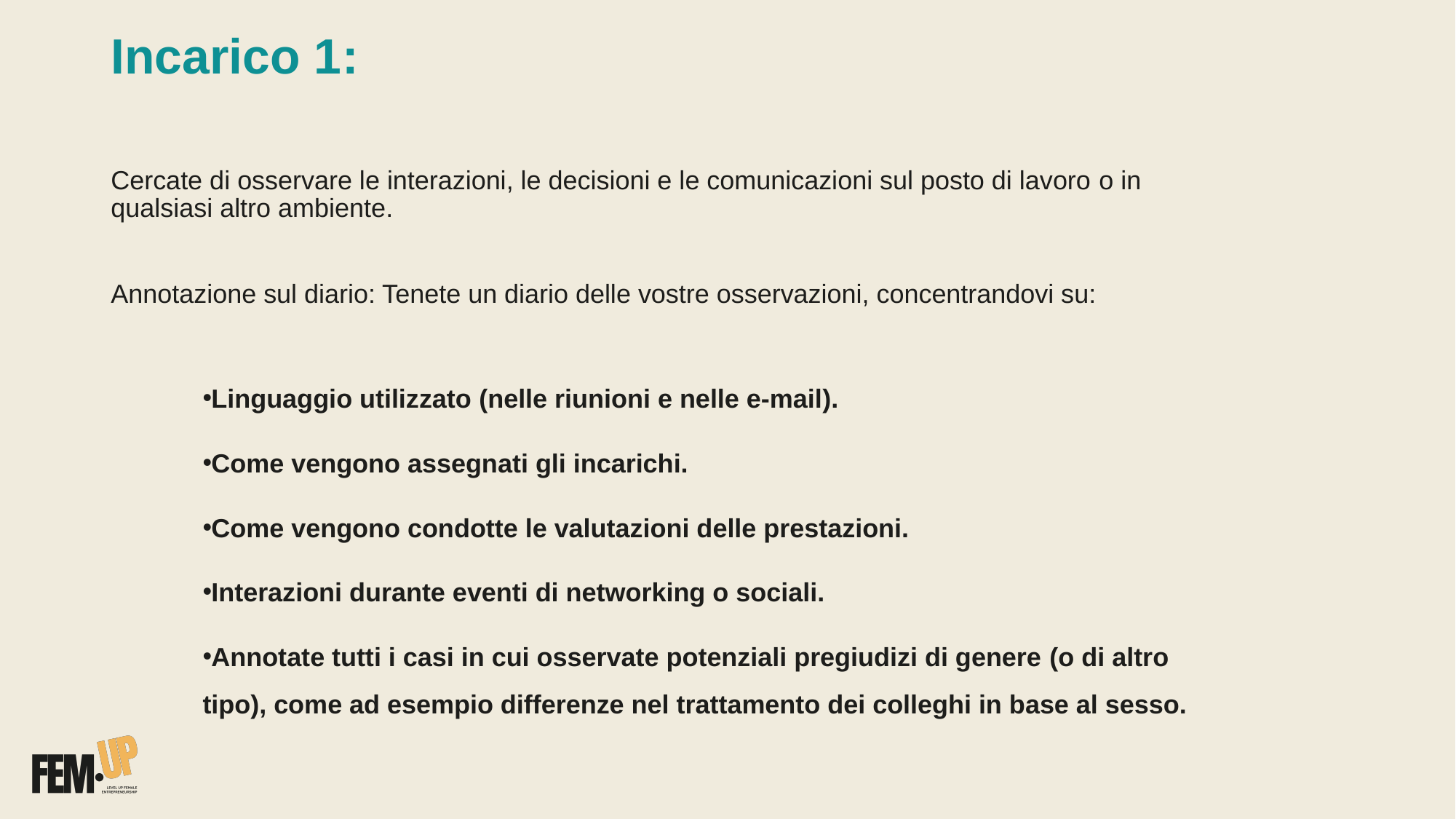

Incarico 1:

Cercate di osservare le interazioni, le decisioni e le comunicazioni sul posto di lavoro o in qualsiasi altro ambiente.

Annotazione sul diario: Tenete un diario delle vostre osservazioni, concentrandovi su:

Linguaggio utilizzato (nelle riunioni e nelle e-mail).
Come vengono assegnati gli incarichi.
Come vengono condotte le valutazioni delle prestazioni.
Interazioni durante eventi di networking o sociali.
Annotate tutti i casi in cui osservate potenziali pregiudizi di genere (o di altro tipo), come ad esempio differenze nel trattamento dei colleghi in base al sesso.